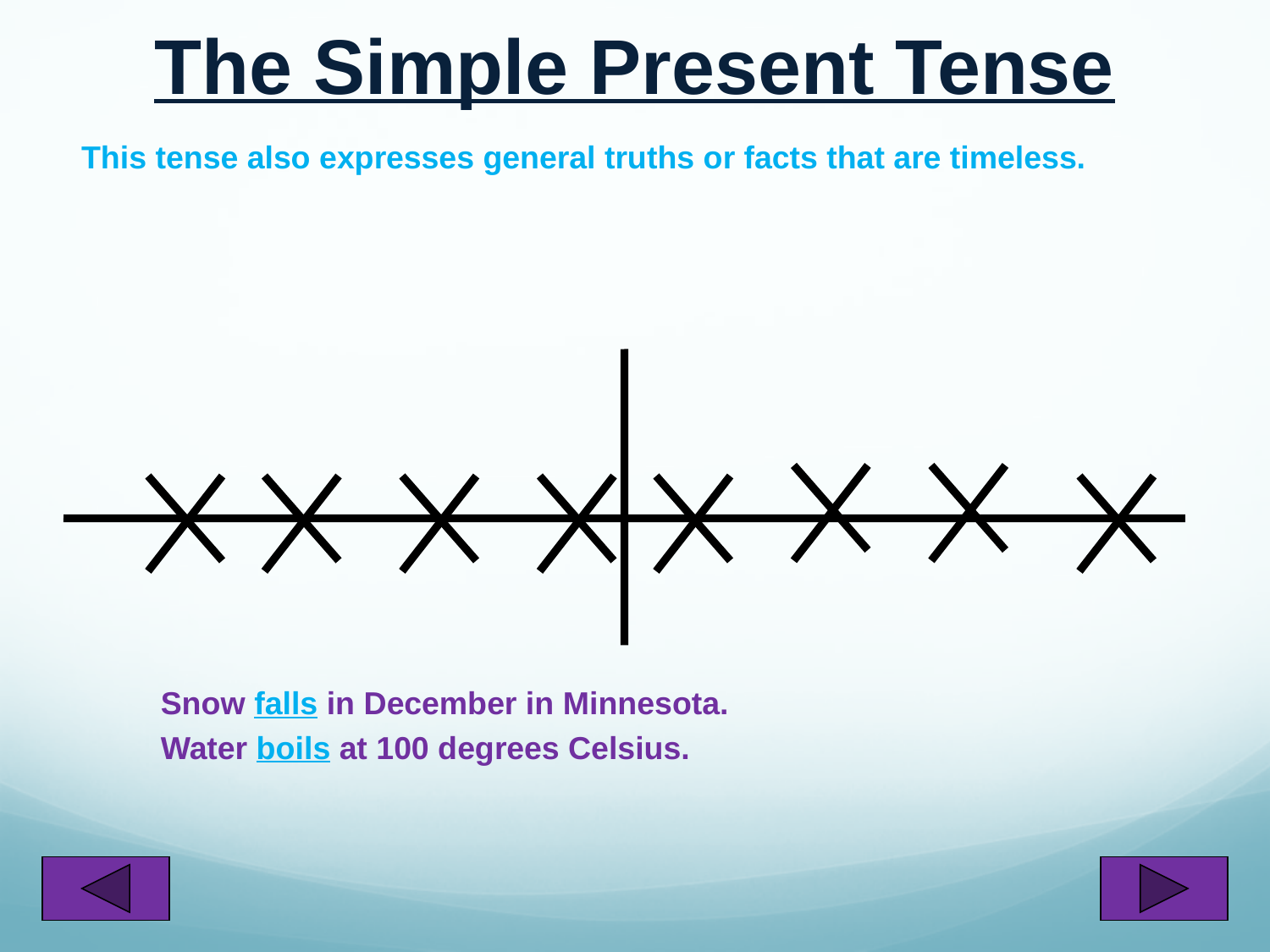

The Simple Present Tense
    	This tense also expresses general truths or facts that are timeless.

Snow falls in December in Minnesota.
Water boils at 100 degrees Celsius.